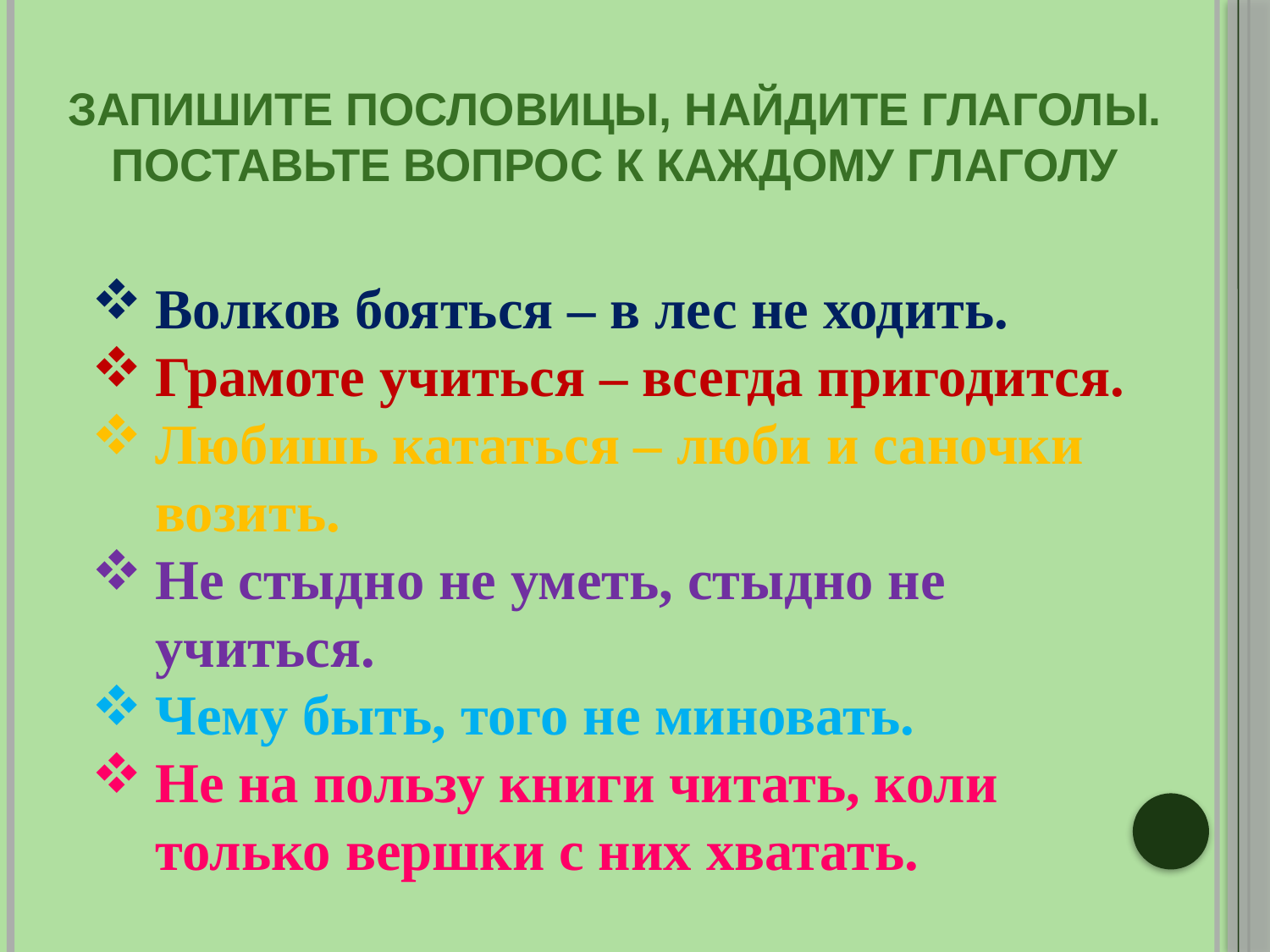

# Запишите пословицы, найдите глаголы. Поставьте вопрос к каждому глаголу
Волков бояться – в лес не ходить.
Грамоте учиться – всегда пригодится.
Любишь кататься – люби и саночки возить.
Не стыдно не уметь, стыдно не учиться.
Чему быть, того не миновать.
Не на пользу книги читать, коли только вершки с них хватать.